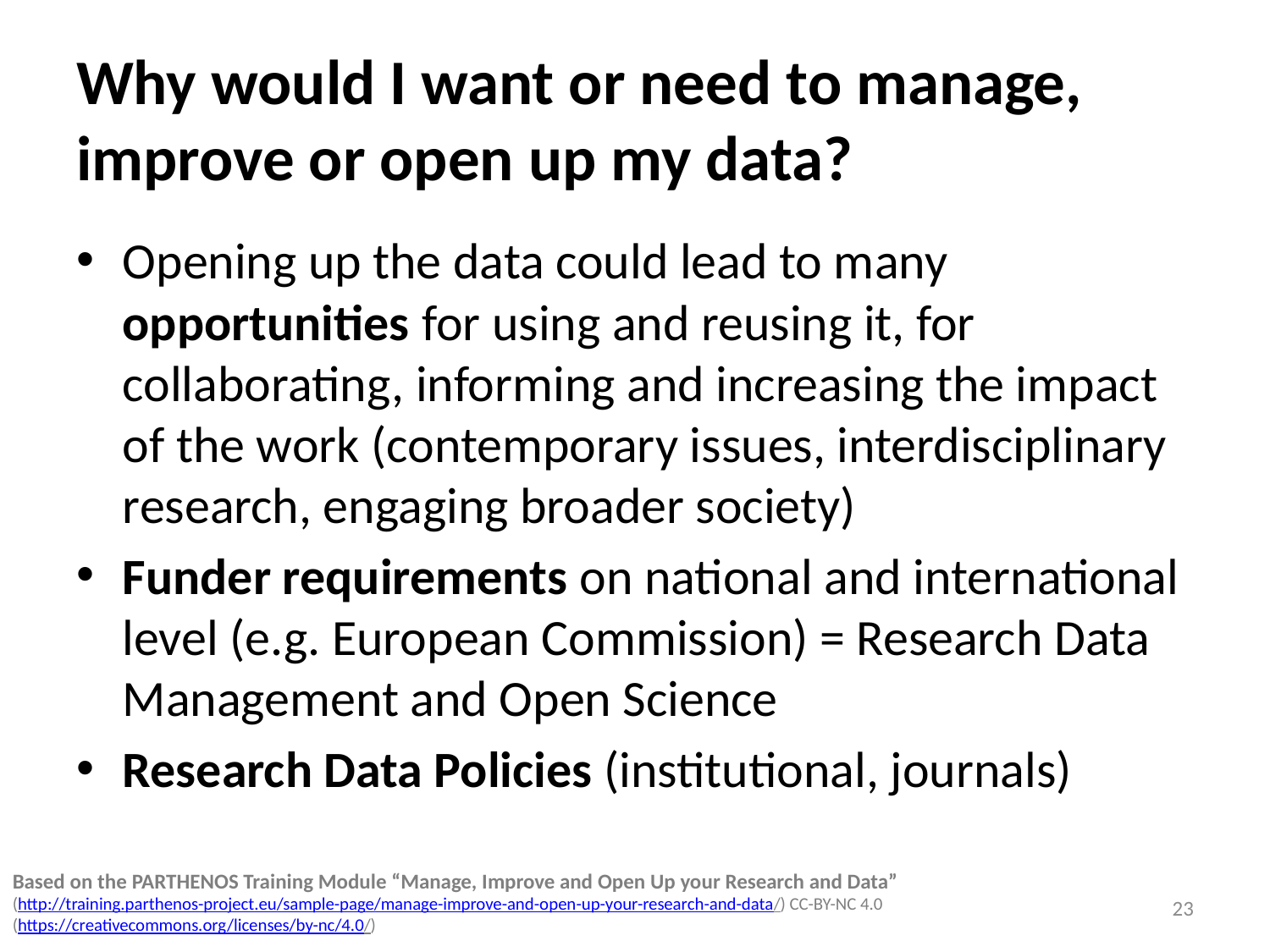

# Why would I want or need to manage, improve or open up my data?
Opening up the data could lead to many opportunities for using and reusing it, for collaborating, informing and increasing the impact of the work (contemporary issues, interdisciplinary research, engaging broader society)
Funder requirements on national and international level (e.g. European Commission) = Research Data Management and Open Science
Research Data Policies (institutional, journals)
Based on the PARTHENOS Training Module “Manage, Improve and Open Up your Research and Data”
(http://training.parthenos-project.eu/sample-page/manage-improve-and-open-up-your-research-and-data/) CC-BY-NC 4.0
(https://creativecommons.org/licenses/by-nc/4.0/)
23